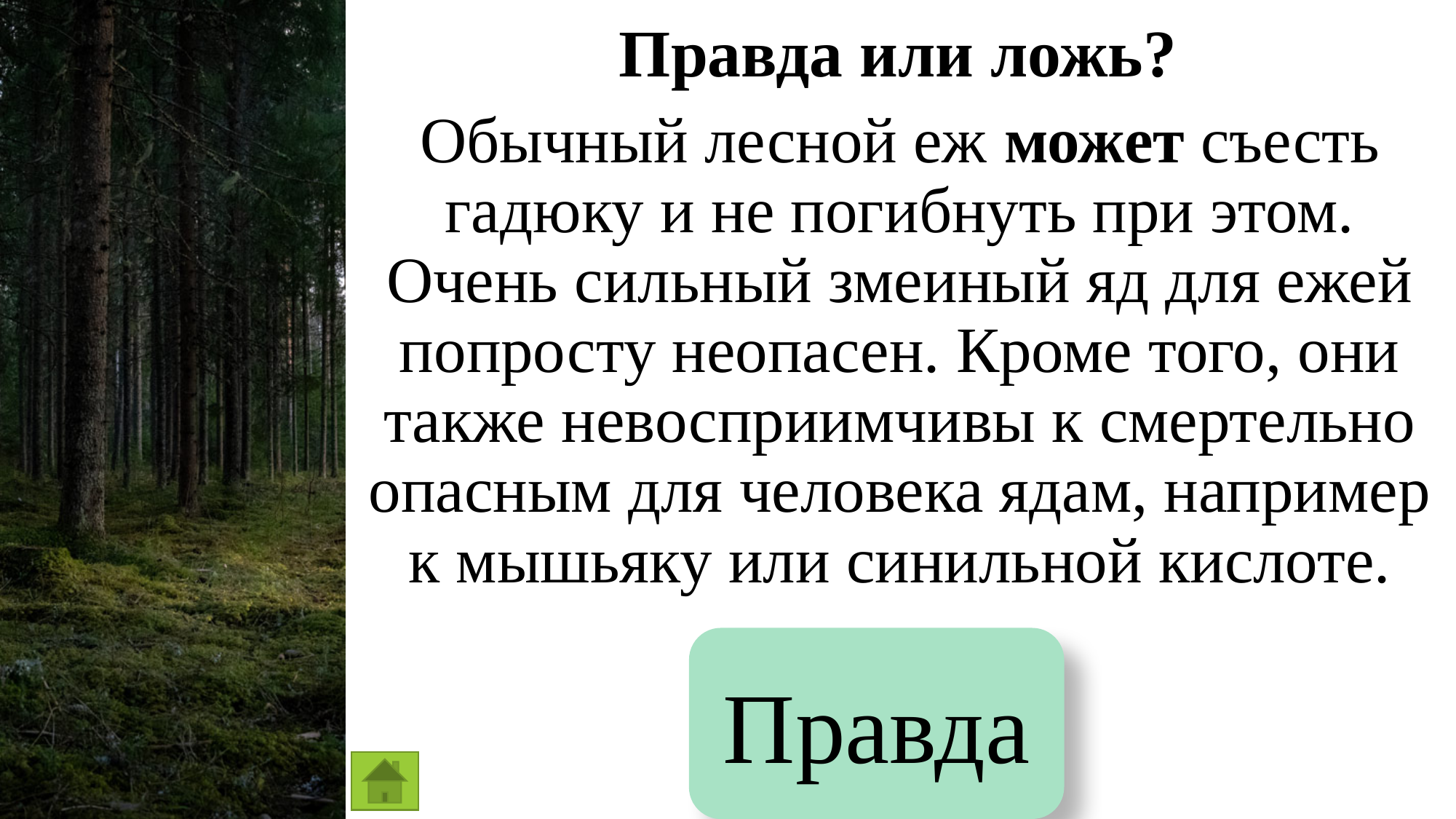

# Правда или ложь?
Обычный лесной еж может съесть гадюку и не погибнуть при этом. Очень сильный змеиный яд для ежей попросту неопасен. Кроме того, они также невосприимчивы к смертельно опасным для человека ядам, например к мышьяку или синильной кислоте.
Правда